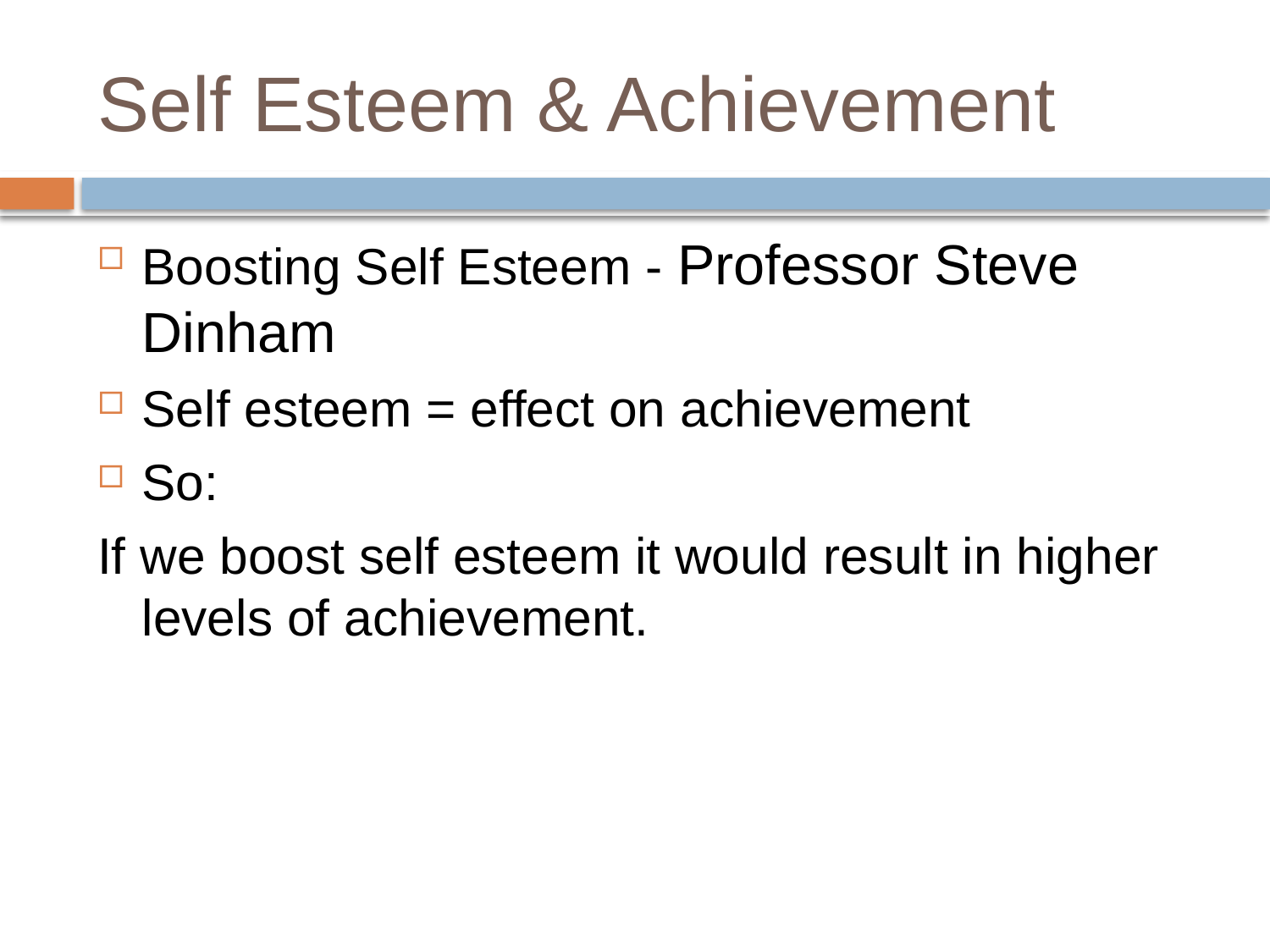

# Self Esteem & Achievement
Boosting Self Esteem - Professor Steve Dinham
Self esteem = effect on achievement
So:
If we boost self esteem it would result in higher levels of achievement.